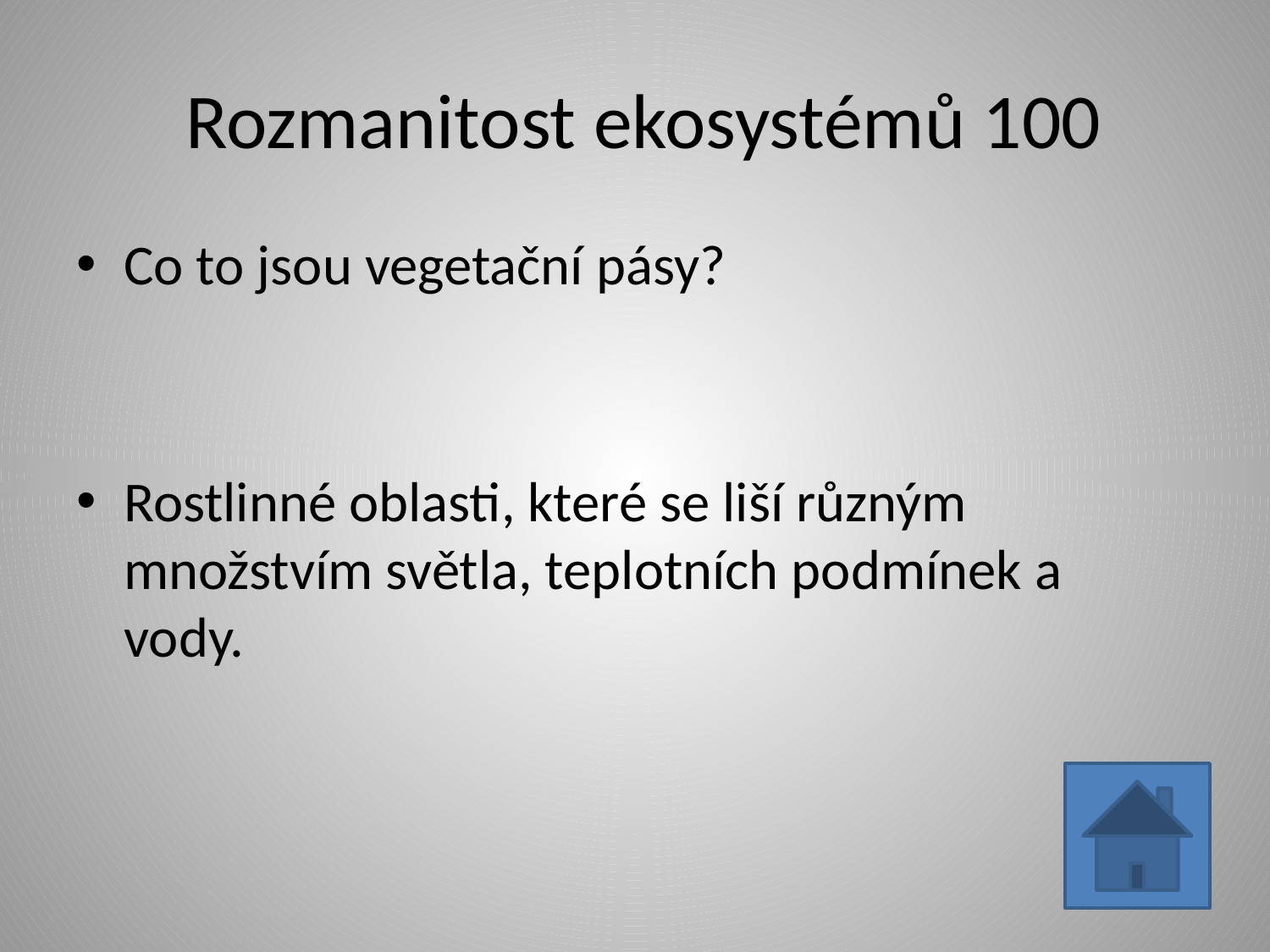

# Rozmanitost ekosystémů 100
Co to jsou vegetační pásy?

Rostlinné oblasti, které se liší různým množstvím světla, teplotních podmínek a vody.